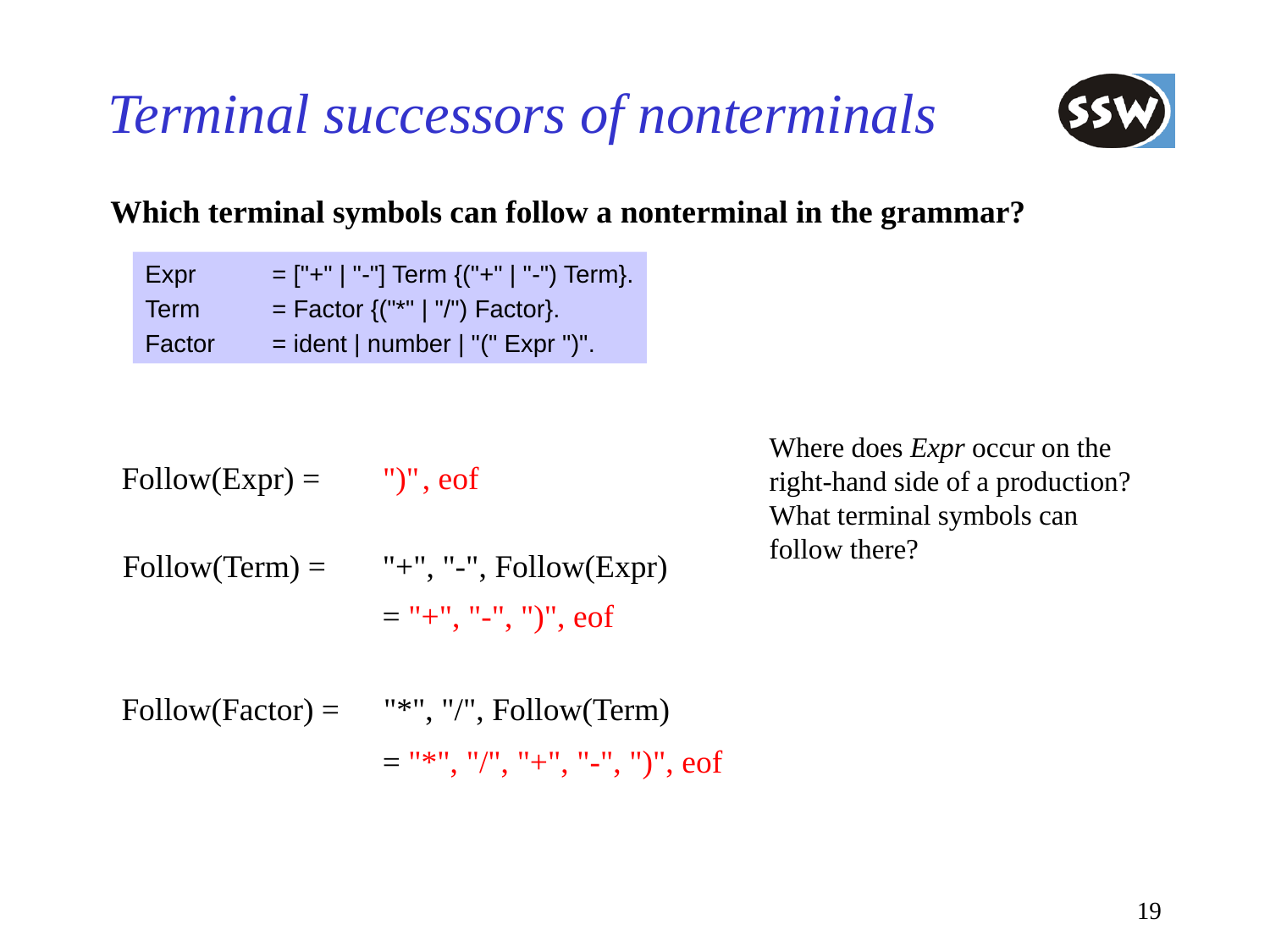

# Terminal successors of nonterminals
Which terminal symbols can follow a nonterminal in the grammar?
Expr	= ["+" | "-"] Term {("+" | "-") Term}.
Term	= Factor {("*" | "/") Factor}.
Factor	= ident | number | "(" Expr ")".
Where does Expr occur on the
right-hand side of a production?
What terminal symbols can
follow there?
Follow(Expr) =
")"
, eof
Follow(Term) =
"+", "-", Follow(Expr)
= "+", "-", ")", eof
Follow(Factor) =
"*", "/", Follow(Term)
= "*", "/", "+", "-", ")", eof
19